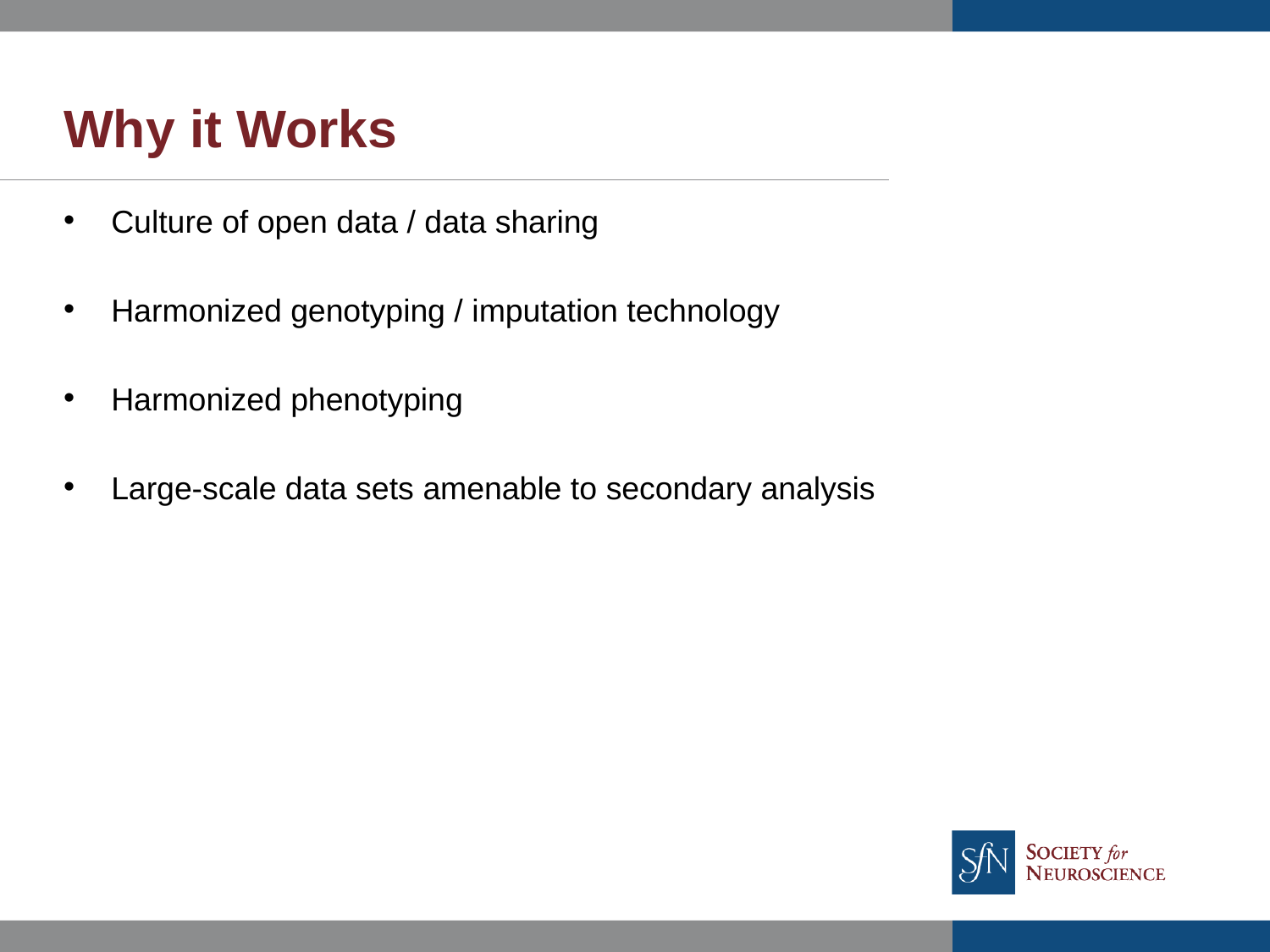

# Why it Works
Culture of open data / data sharing

Harmonized genotyping / imputation technology

Harmonized phenotyping

Large-scale data sets amenable to secondary analysis